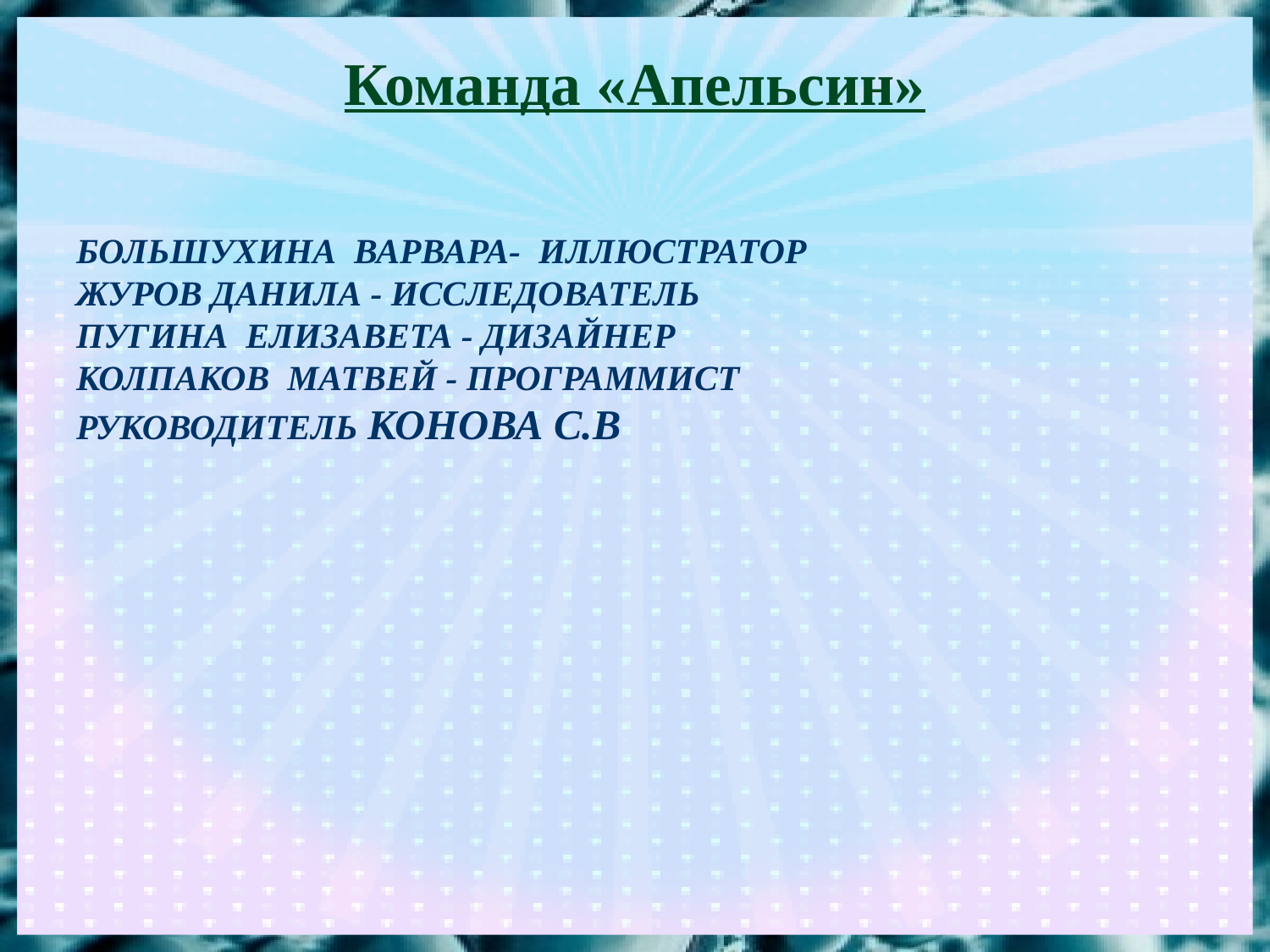

# Команда «Апельсин»
Большухина  варвара-  иллюстратор
Журов Данила - исследователь
Пугина  елизавета - дизайнер
Колпаков  матвей - программист
Руководитель Конова С.В